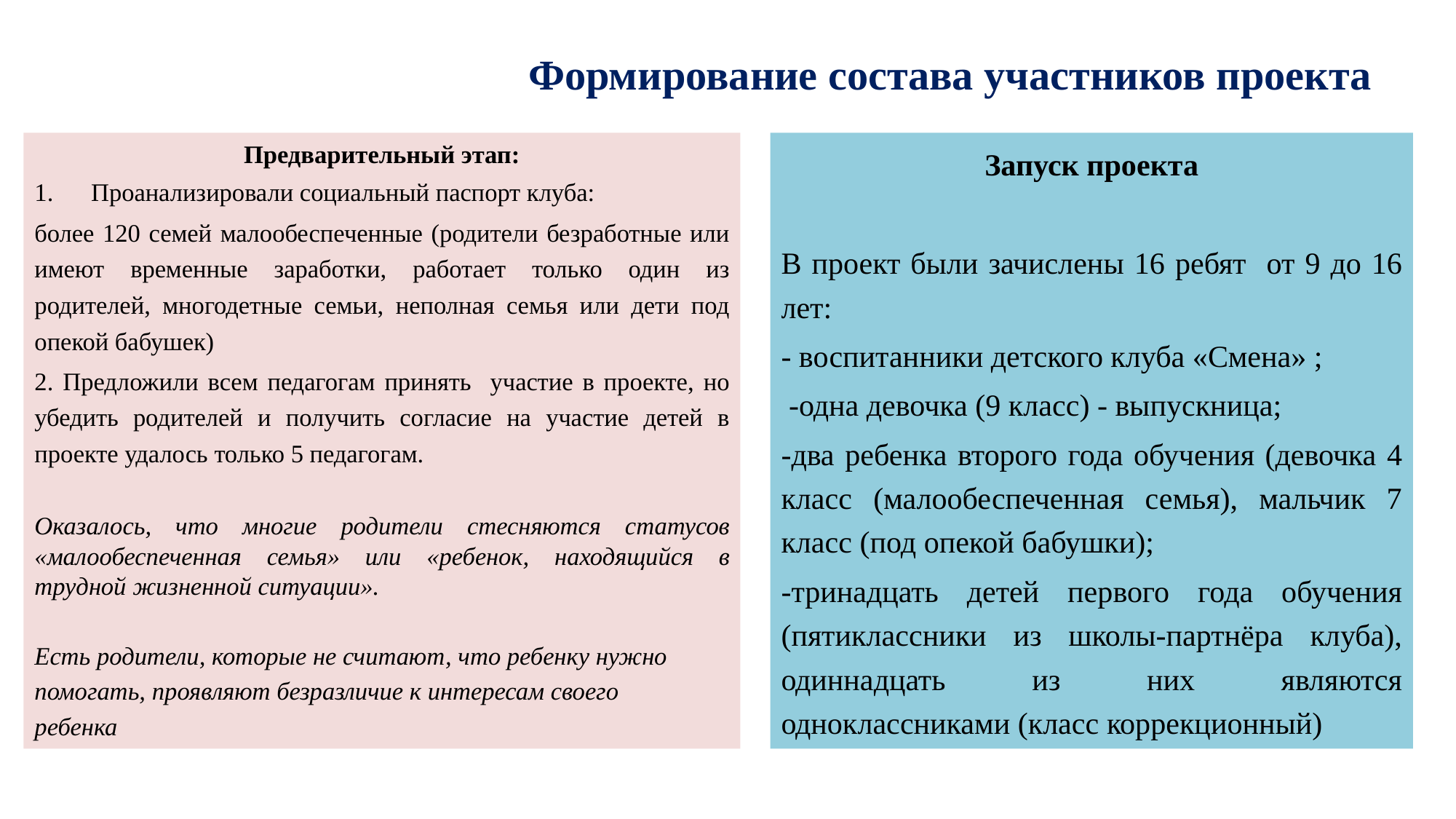

# Формирование состава участников проекта
Предварительный этап:
Проанализировали социальный паспорт клуба:
более 120 семей малообеспеченные (родители безработные или имеют временные заработки, работает только один из родителей, многодетные семьи, неполная семья или дети под опекой бабушек)
2. Предложили всем педагогам принять  участие в проекте, но убедить родителей и получить согласие на участие детей в проекте удалось только 5 педагогам.

Оказалось, что многие родители стесняются статусов «малообеспеченная семья» или «ребенок, находящийся в трудной жизненной ситуации».

Есть родители, которые не считают, что ребенку нужно
помогать, проявляют безразличие к интересам своего
ребенка

Запуск проекта

В проект были зачислены 16 ребят  от 9 до 16 лет:
- воспитанники детского клуба «Смена» ;
 -одна девочка (9 класс) - выпускница;
-два ребенка второго года обучения (девочка 4 класс (малообеспеченная семья), мальчик 7 класс (под опекой бабушки);
-тринадцать детей первого года обучения (пятиклассники из школы-партнёра клуба), одиннадцать из них являются одноклассниками (класс коррекционный)